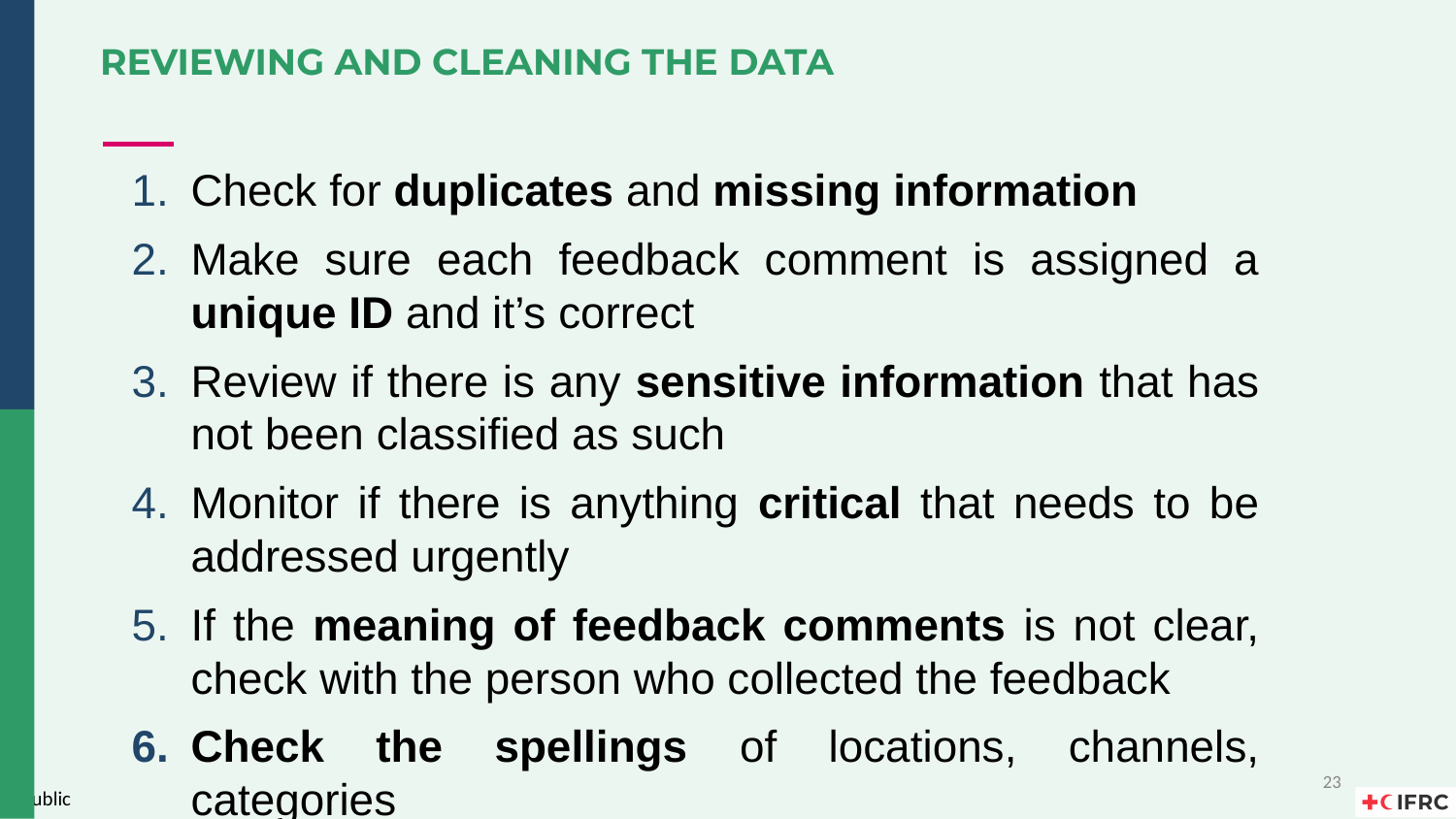

# REVIEWING AND CLEANING THE DATA
Check for duplicates and missing information
Make sure each feedback comment is assigned a unique ID and it’s correct
Review if there is any sensitive information that has not been classified as such
Monitor if there is anything critical that needs to be addressed urgently
If the meaning of feedback comments is not clear, check with the person who collected the feedback
Check the spellings of locations, channels, categories
23